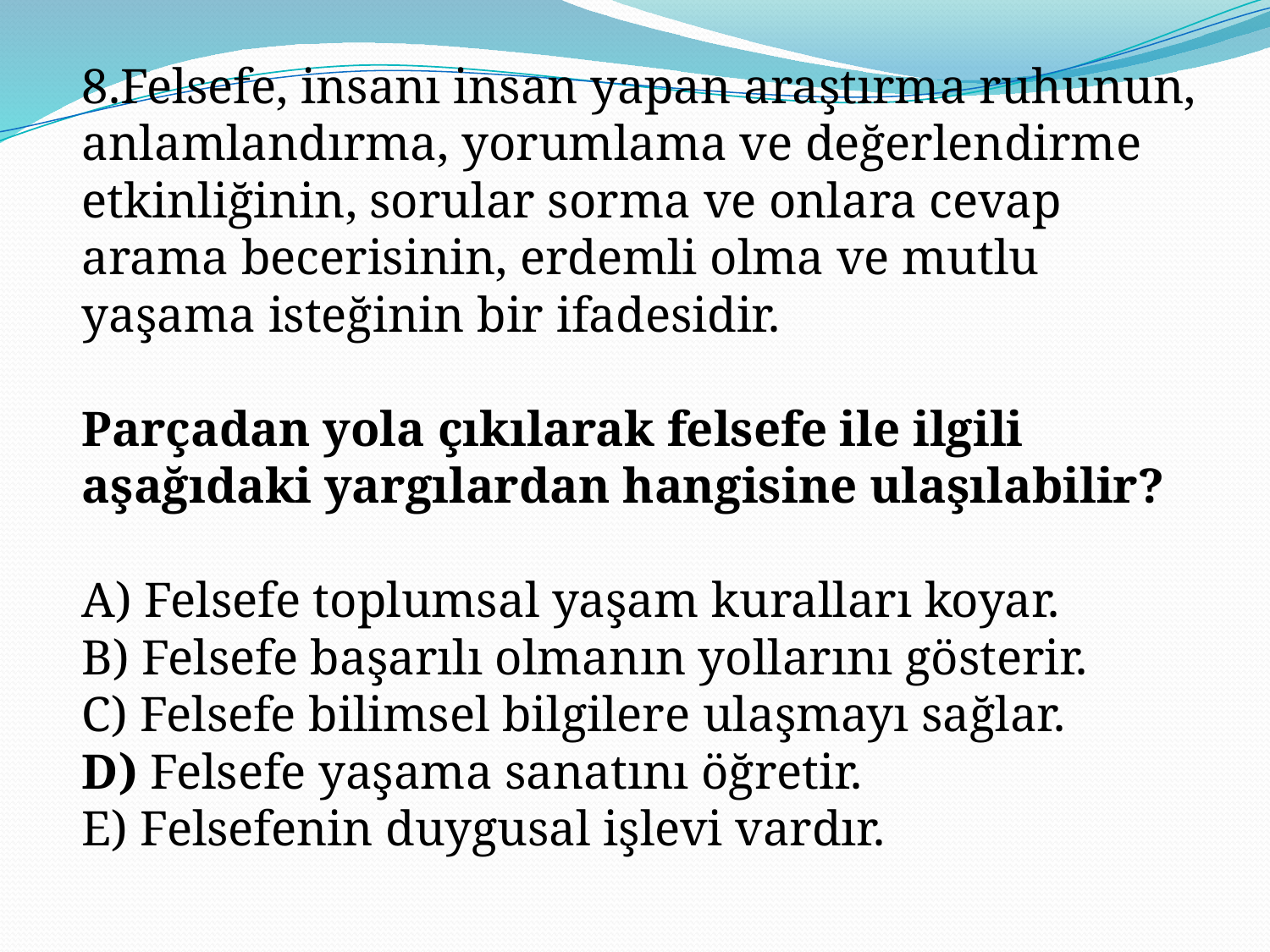

8.Felsefe, insanı insan yapan araştırma ruhunun, anlamlandırma, yorumlama ve değerlendirme etkinliğinin, sorular sorma ve onlara cevap arama becerisinin, erdemli olma ve mutlu yaşama isteğinin bir ifadesidir.

Parçadan yola çıkılarak felsefe ile ilgili aşağıdaki yargılardan hangisine ulaşılabilir?

A) Felsefe toplumsal yaşam kuralları koyar.
B) Felsefe başarılı olmanın yollarını gösterir.
C) Felsefe bilimsel bilgilere ulaşmayı sağlar.
D) Felsefe yaşama sanatını öğretir.
E) Felsefenin duygusal işlevi vardır.